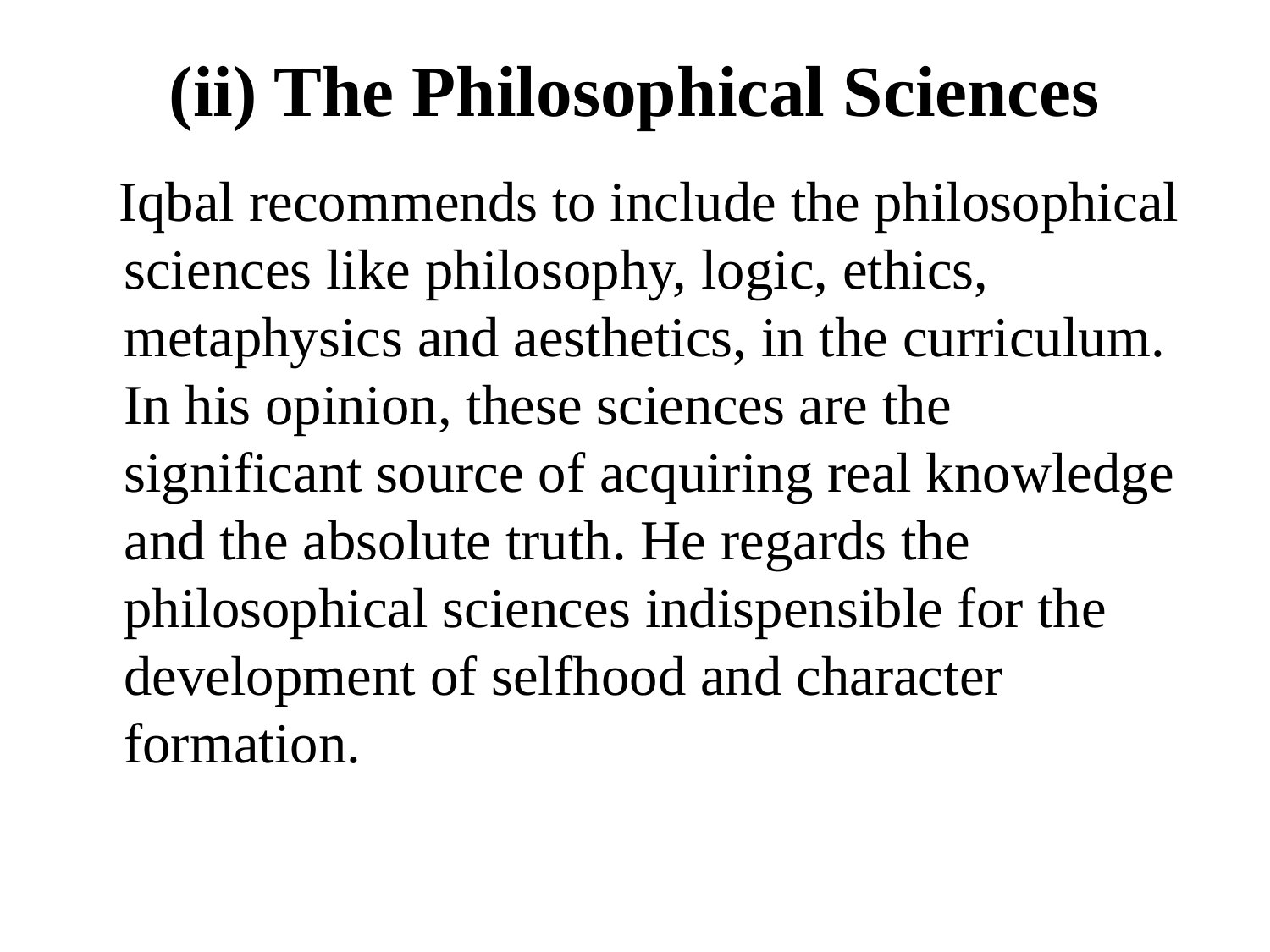

# (ii) The Philosophical Sciences
   Iqbal recommends to include the philosophical sciences like philosophy, logic, ethics, metaphysics and aesthetics, in the curriculum. In his opinion, these sciences are the significant source of acquiring real knowledge and the absolute truth. He regards the philosophical sciences indispensible for the development of selfhood and character formation.